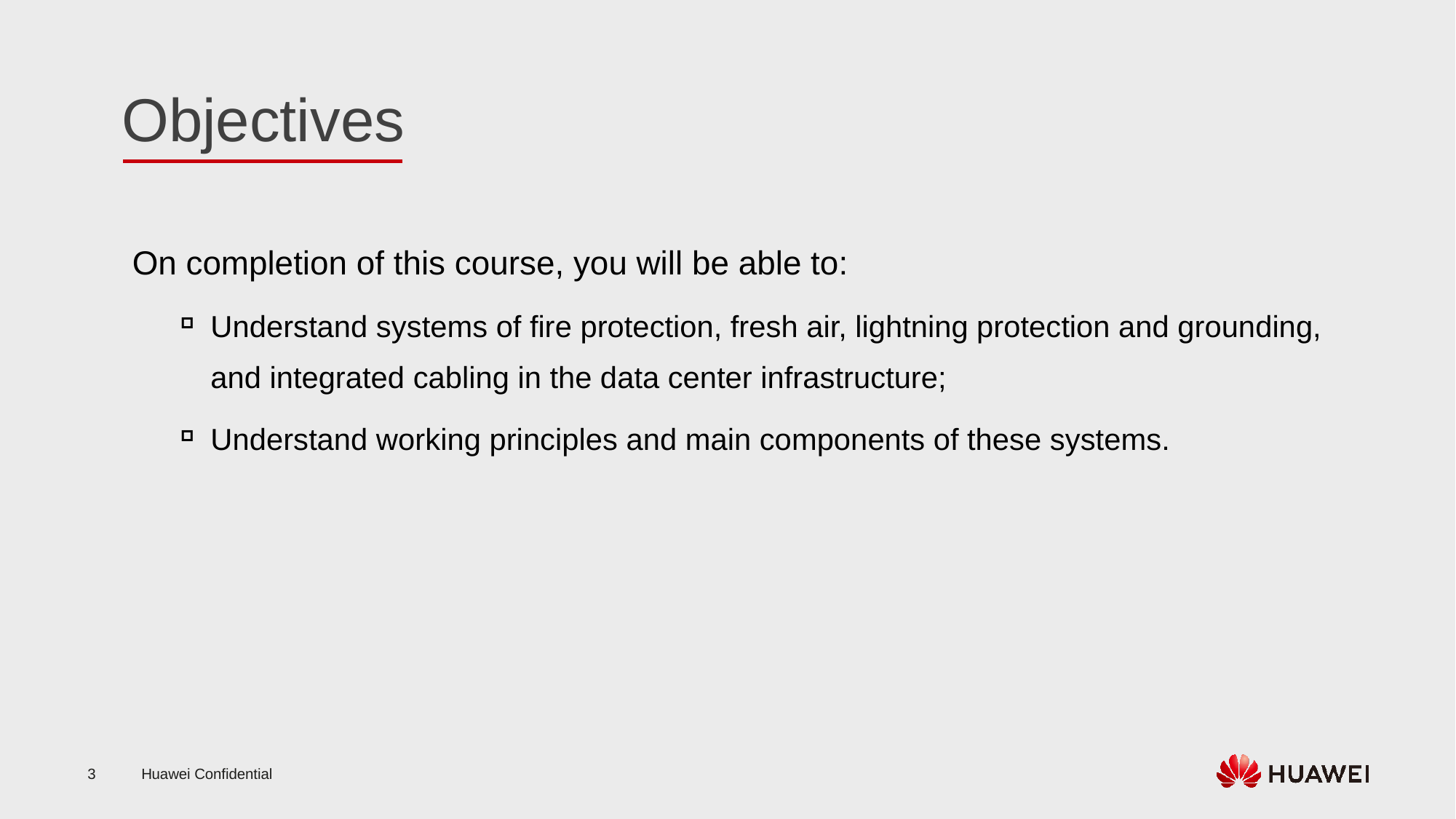

On completion of this course, you will be able to:
Understand systems of fire protection, fresh air, lightning protection and grounding, and integrated cabling in the data center infrastructure;
Understand working principles and main components of these systems.